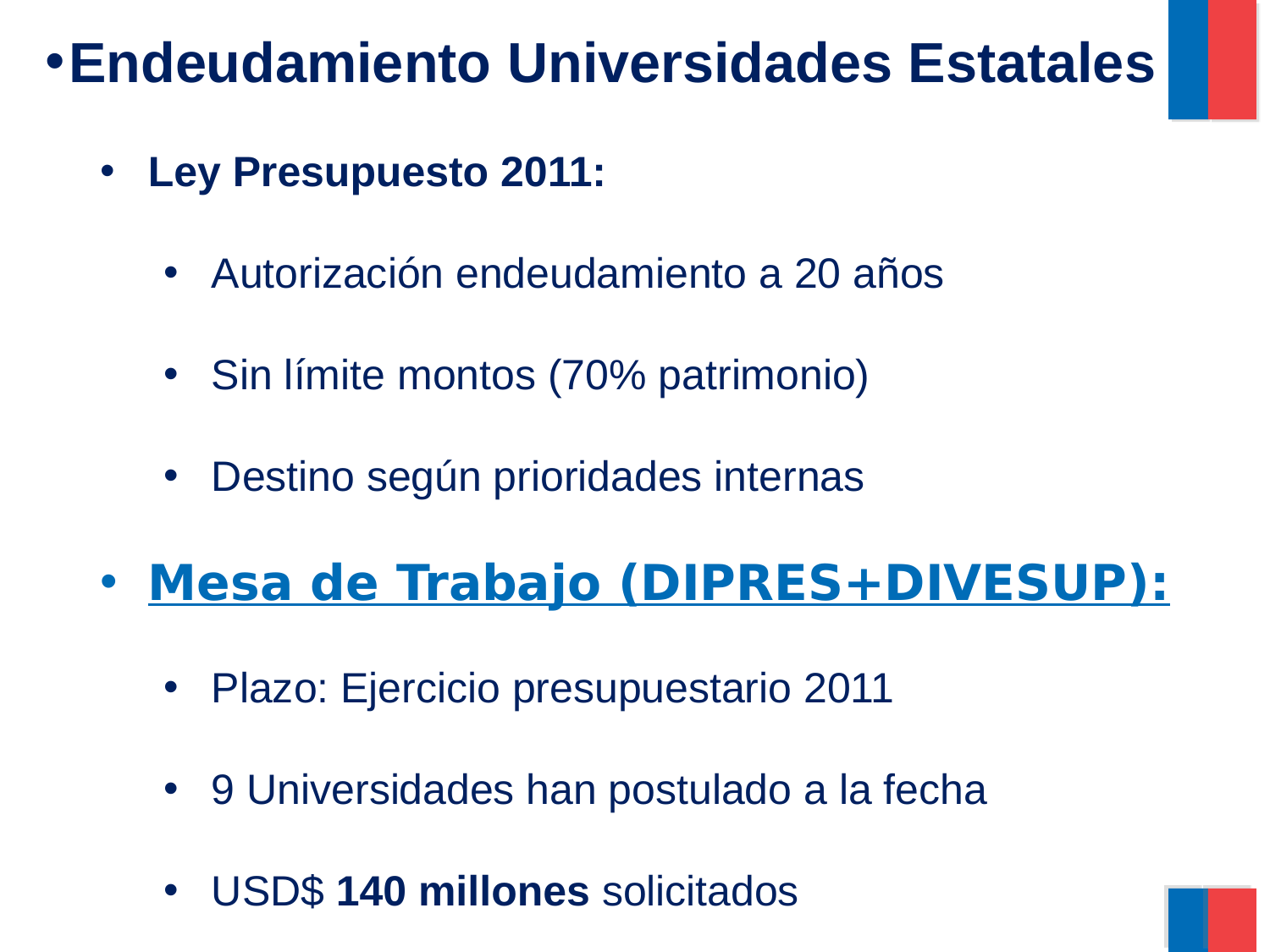

Endeudamiento Universidades Estatales

Ley Presupuesto 2011:

Autorización endeudamiento a 20 años

Sin límite montos (70% patrimonio)

Destino según prioridades internas

Mesa de Trabajo (DIPRES+DIVESUP):

Plazo: Ejercicio presupuestario 2011

9 Universidades han postulado a la fecha

USD$ 140 millones solicitados